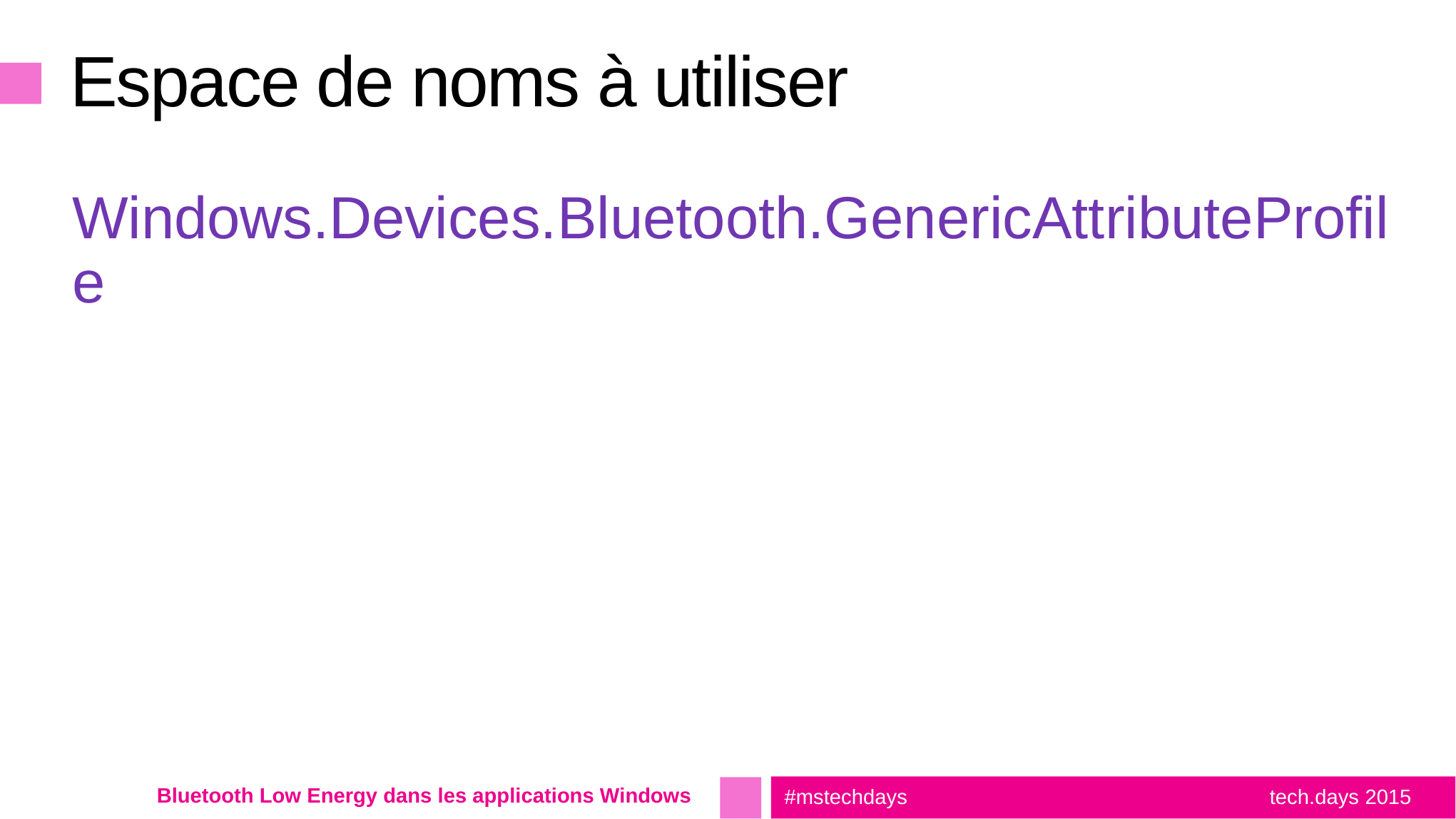

# Espace de noms à utiliser

Windows.Devices.Bluetooth.GenericAttributeProfile
Bluetooth Low Energy dans les applications Windows